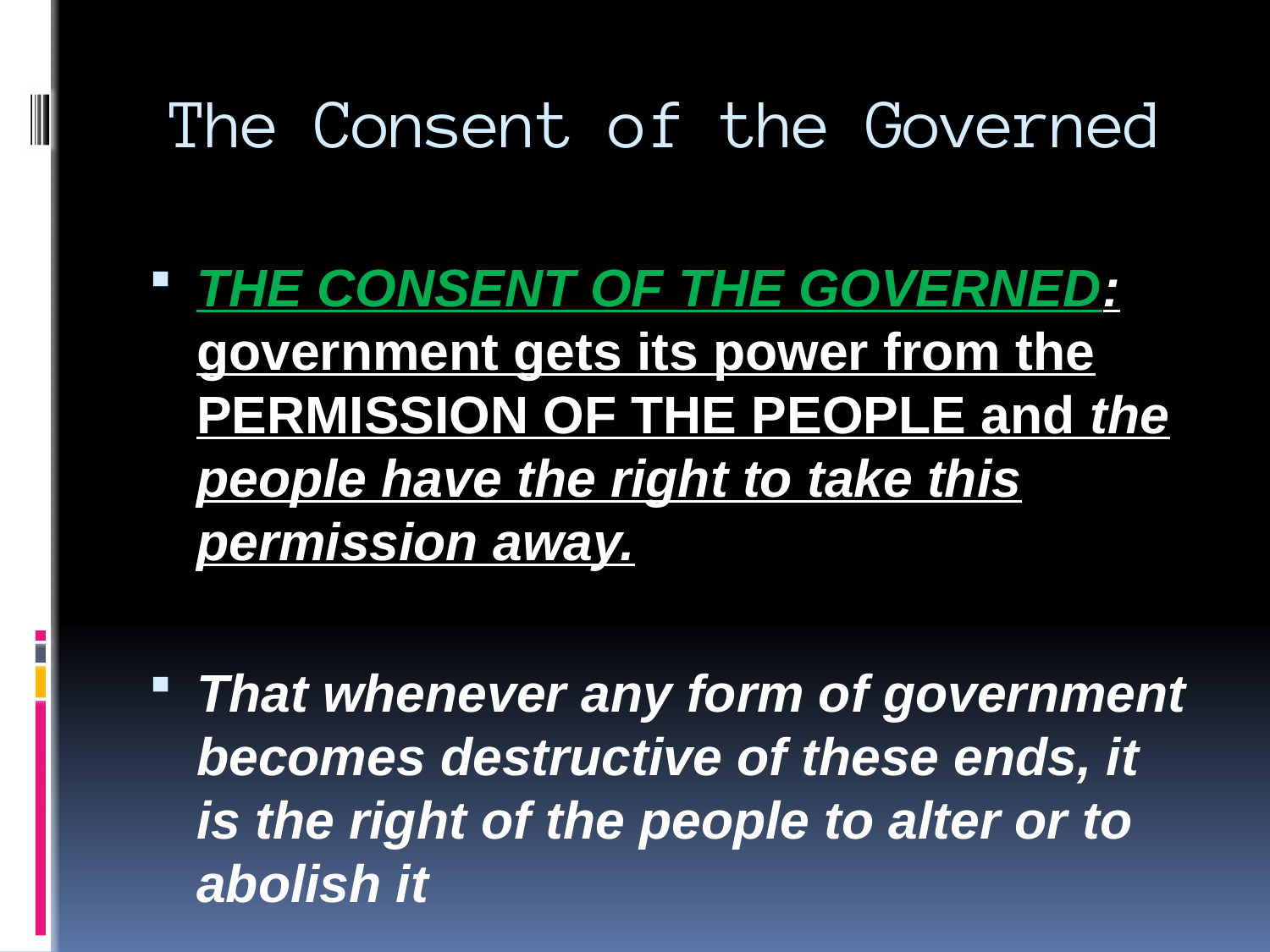

# The Consent of the Governed
THE CONSENT OF THE GOVERNED: government gets its power from the PERMISSION OF THE PEOPLE and the people have the right to take this permission away.

That whenever any form of government becomes destructive of these ends, it is the right of the people to alter or to abolish it